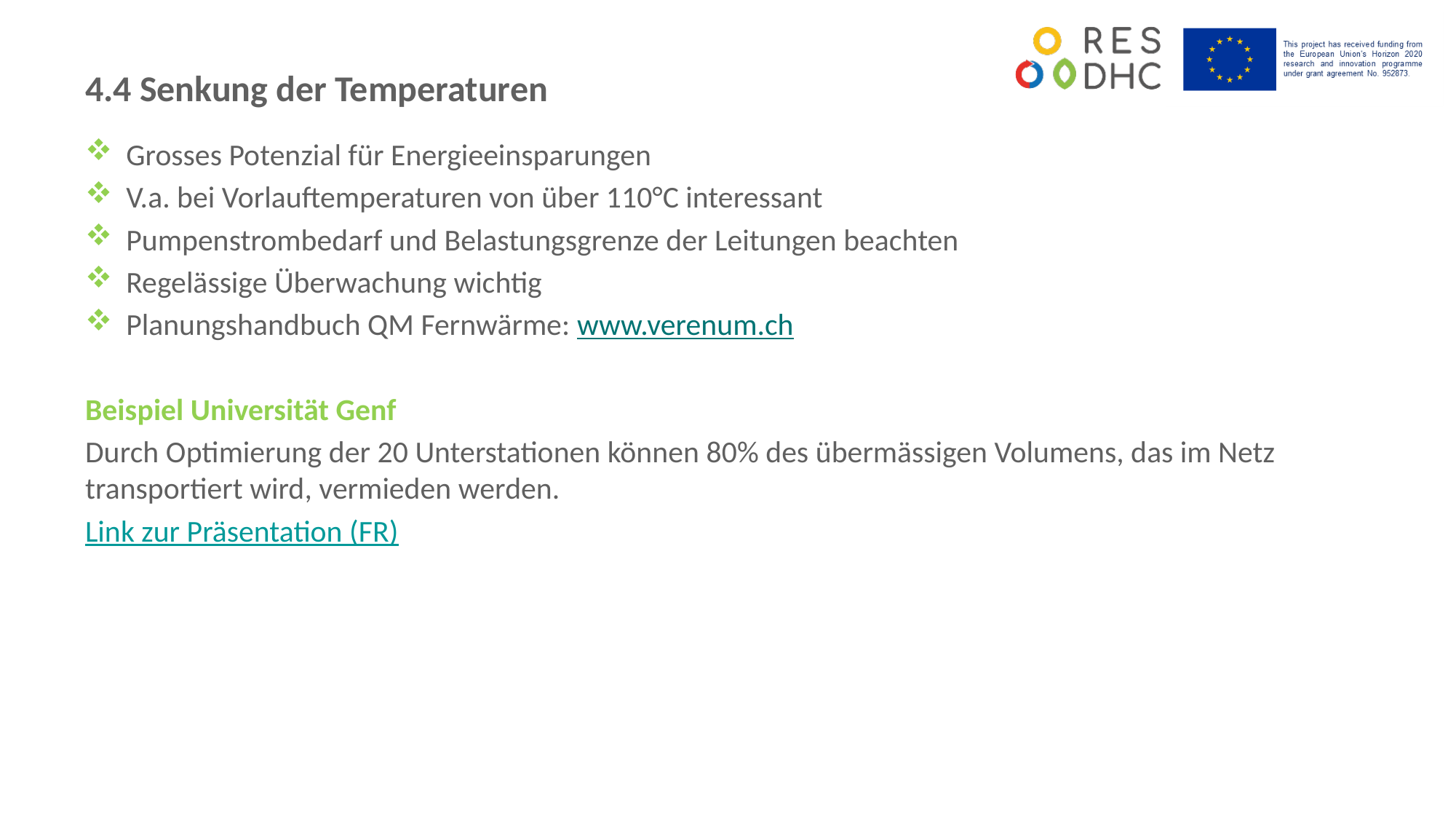

4.4 Senkung der Temperaturen
Grosses Potenzial für Energieeinsparungen
V.a. bei Vorlauftemperaturen von über 110°C interessant
Pumpenstrombedarf und Belastungsgrenze der Leitungen beachten
Regelässige Überwachung wichtig
Planungshandbuch QM Fernwärme: www.verenum.ch

Beispiel Universität Genf
Durch Optimierung der 20 Unterstationen können 80% des übermässigen Volumens, das im Netz transportiert wird, vermieden werden.
Link zur Präsentation (FR)